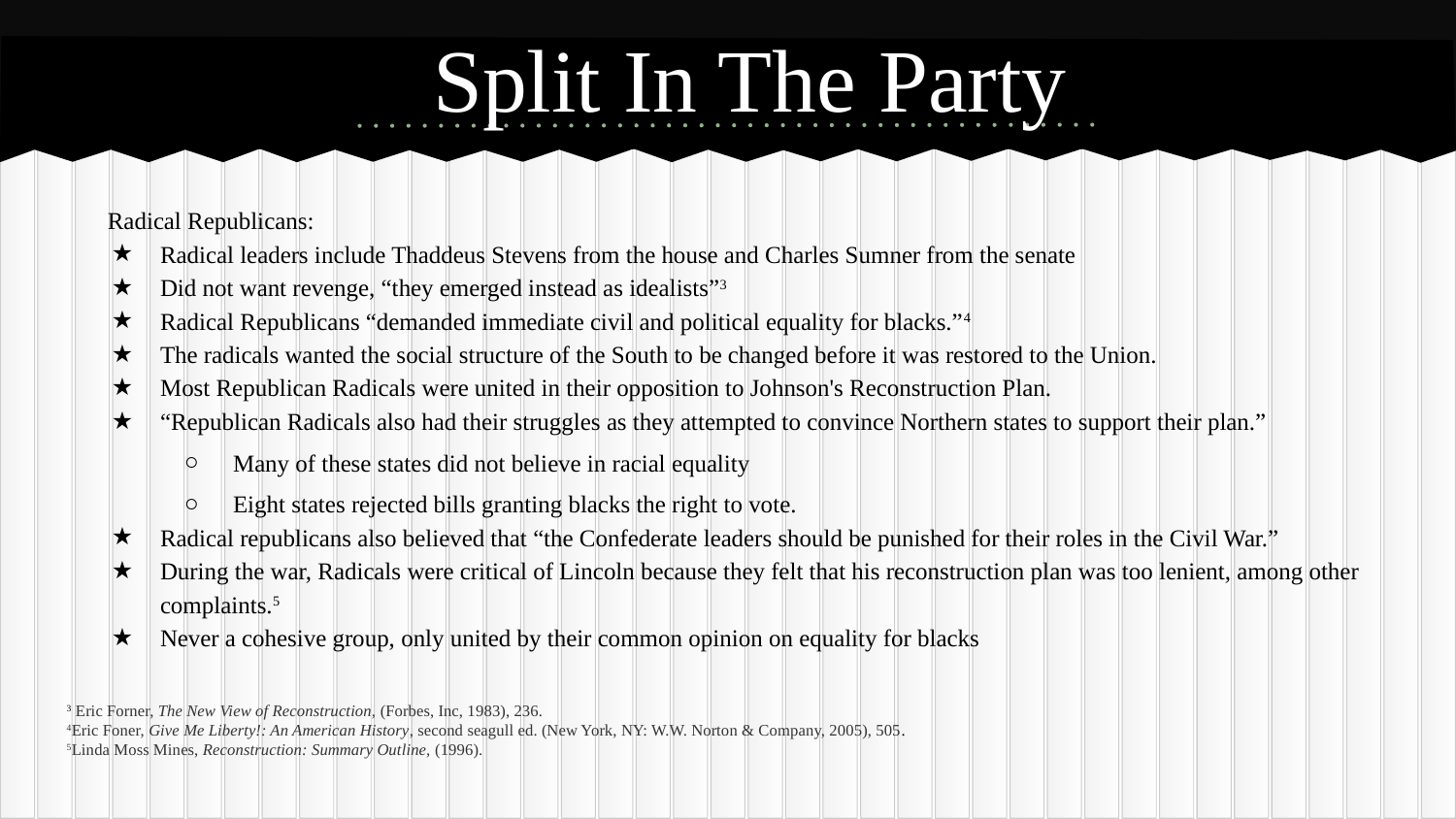

# Split In The Party
Radical Republicans:
Radical leaders include Thaddeus Stevens from the house and Charles Sumner from the senate
Did not want revenge, “they emerged instead as idealists”3
Radical Republicans “demanded immediate civil and political equality for blacks.”4
The radicals wanted the social structure of the South to be changed before it was restored to the Union.
Most Republican Radicals were united in their opposition to Johnson's Reconstruction Plan.
“Republican Radicals also had their struggles as they attempted to convince Northern states to support their plan.”
Many of these states did not believe in racial equality
Eight states rejected bills granting blacks the right to vote.
Radical republicans also believed that “the Confederate leaders should be punished for their roles in the Civil War.”
During the war, Radicals were critical of Lincoln because they felt that his reconstruction plan was too lenient, among other complaints.5
Never a cohesive group, only united by their common opinion on equality for blacks
3 Eric Forner, The New View of Reconstruction, (Forbes, Inc, 1983), 236.
4Eric Foner, Give Me Liberty!: An American History, second seagull ed. (New York, NY: W.W. Norton & Company, 2005), 505.
5Linda Moss Mines, Reconstruction: Summary Outline, (1996).